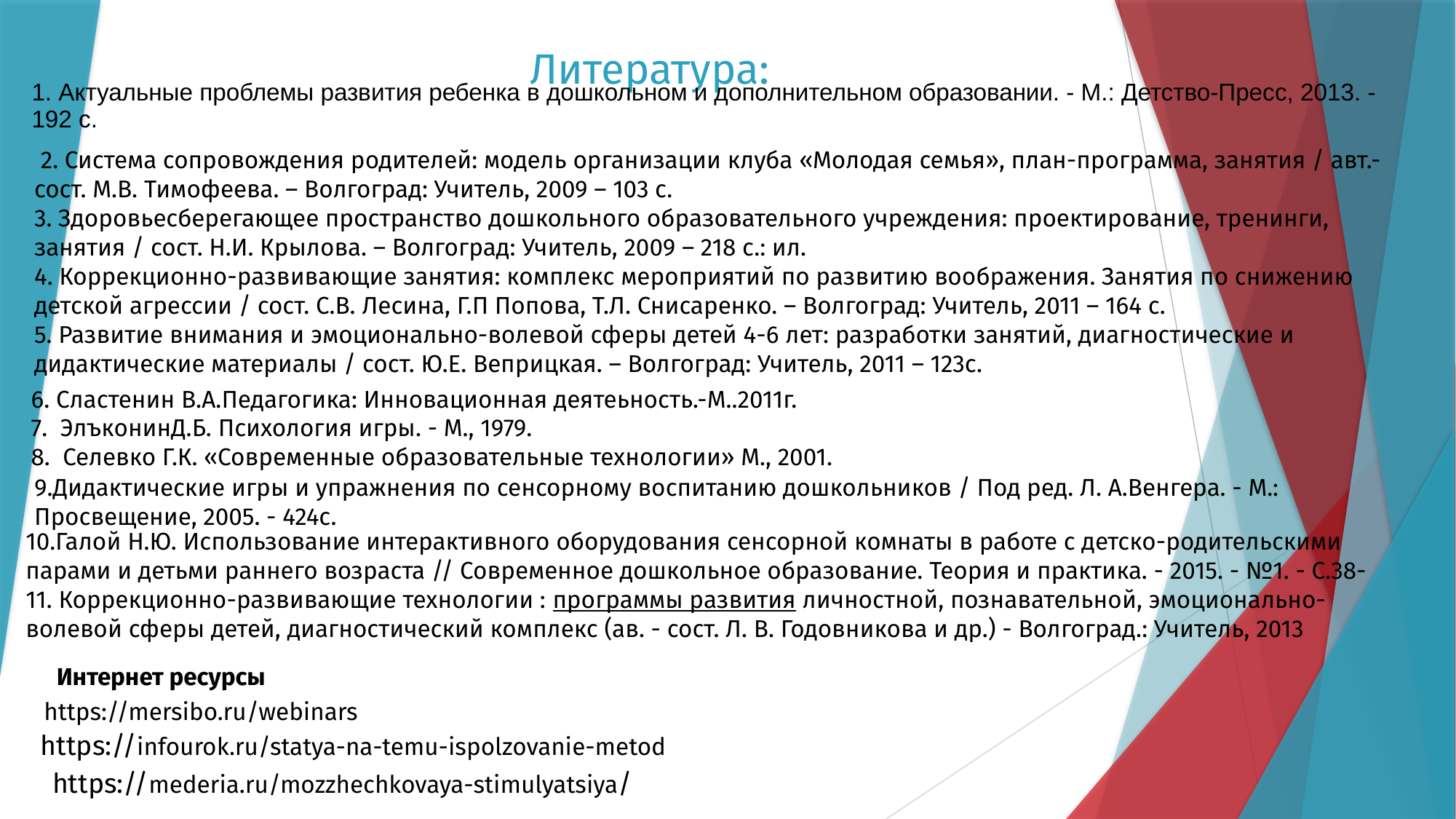

# Литература:
| 1. Актуальные проблемы развития ребенка в дошкольном и дополнительном образовании. - М.: Детство-Пресс, 2013. - 192 c. |
| --- |
 2. Система сопровождения родителей: модель организации клуба «Молодая семья», план-программа, занятия / авт.-сост. М.В. Тимофеева. – Волгоград: Учитель, 2009 – 103 с.
3. Здоровьесберегающее пространство дошкольного образовательного учреждения: проектирование, тренинги, занятия / сост. Н.И. Крылова. – Волгоград: Учитель, 2009 – 218 с.: ил.
4. Коррекционно-развивающие занятия: комплекс мероприятий по развитию воображения. Занятия по снижению детской агрессии / сост. С.В. Лесина, Г.П Попова, Т.Л. Снисаренко. – Волгоград: Учитель, 2011 – 164 с.
5. Развитие внимания и эмоционально-волевой сферы детей 4-6 лет: разработки занятий, диагностические и дидактические материалы / сост. Ю.Е. Веприцкая. – Волгоград: Учитель, 2011 – 123с.

6. Сластенин В.А.Педагогика: Инновационная деятеьность.-М..2011г.
7.  ЭлъконинД.Б. Психология игры. - М., 1979.
8.  Селевко Г.К. «Современные образовательные технологии» М., 2001.

9.Дидактические игры и упражнения по сенсорному воспитанию дошкольников / Под ред. Л. А.Венгера. - М.: Просвещение, 2005. - 424с.
10.Галой Н.Ю. Использование интерактивного оборудования сенсорной комнаты в работе с детско-родительскими парами и детьми раннего возраста // Современное дошкольное образование. Теория и практика. - 2015. - №1. - С.38-11. Коррекционно-развивающие технологии : программы развития личностной, познавательной, эмоционально-волевой сферы детей, диагностический комплекс (ав. - сост. Л. В. Годовникова и др.) - Волгоград.: Учитель, 2013
Интернет ресурсы
https://mersibo.ru/webinars

https://infourok.ru/statya-na-temu-ispolzovanie-metod
https://mederia.ru/mozzhechkovaya-stimulyatsiya/